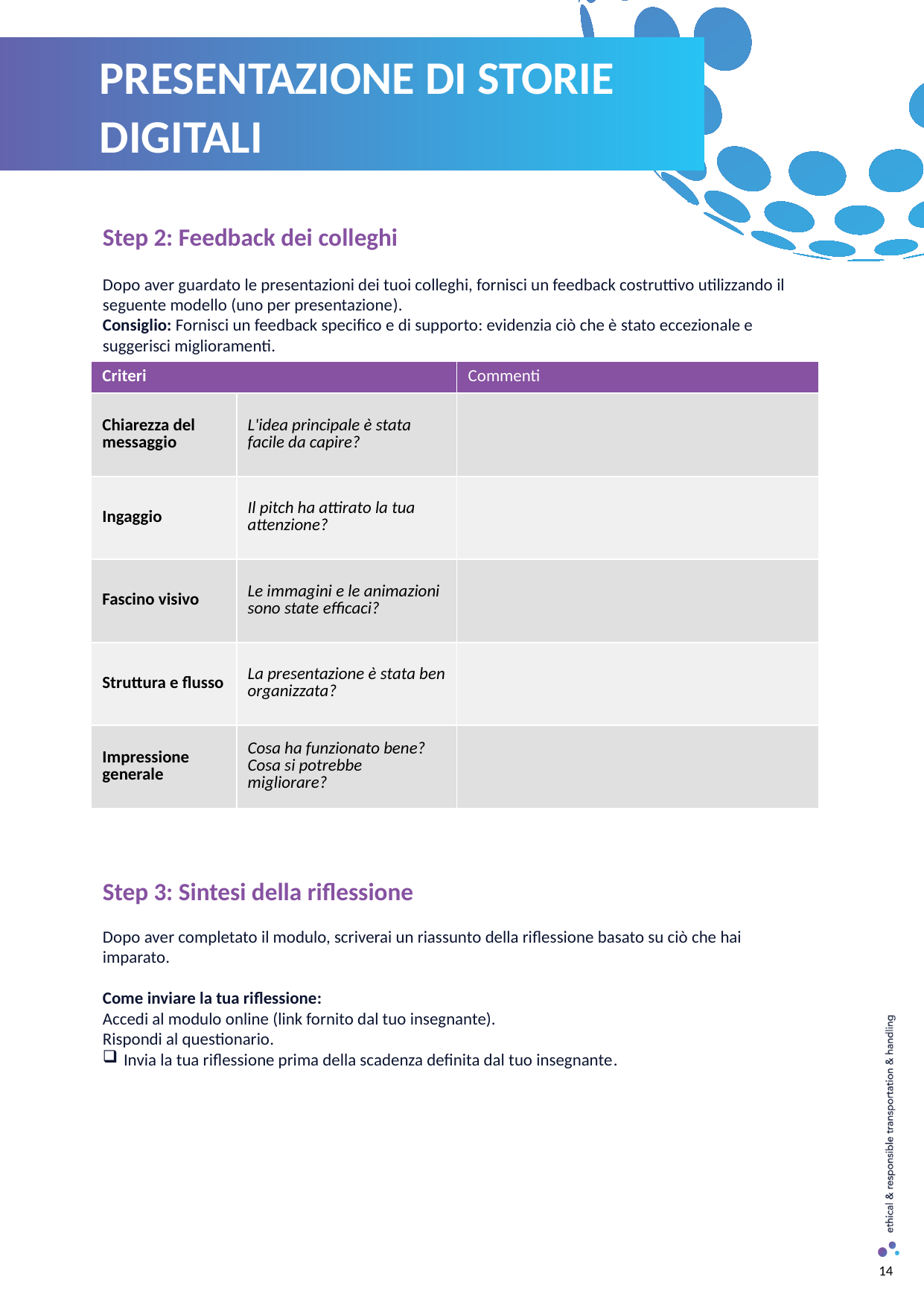

PRESENTAZIONE DI STORIE DIGITALI

Step 2: Feedback dei colleghi

Dopo aver guardato le presentazioni dei tuoi colleghi, fornisci un feedback costruttivo utilizzando il seguente modello (uno per presentazione).
Consiglio: Fornisci un feedback specifico e di supporto: evidenzia ciò che è stato eccezionale e suggerisci miglioramenti.

Step 3: Sintesi della riflessione

Dopo aver completato il modulo, scriverai un riassunto della riflessione basato su ciò che hai imparato.

Come inviare la tua riflessione:
Accedi al modulo online (link fornito dal tuo insegnante).
Rispondi al questionario.
Invia la tua riflessione prima della scadenza definita dal tuo insegnante.

| Criteri |  | Commenti |
| --- | --- | --- |
| Chiarezza del messaggio | L'idea principale è stata facile da capire? |  |
| Ingaggio | Il pitch ha attirato la tua attenzione? |  |
| Fascino visivo | Le immagini e le animazioni sono state efficaci? |  |
| Struttura e flusso | La presentazione è stata ben organizzata? |  |
| Impressione generale | Cosa ha funzionato bene? Cosa si potrebbe migliorare? |  |
14